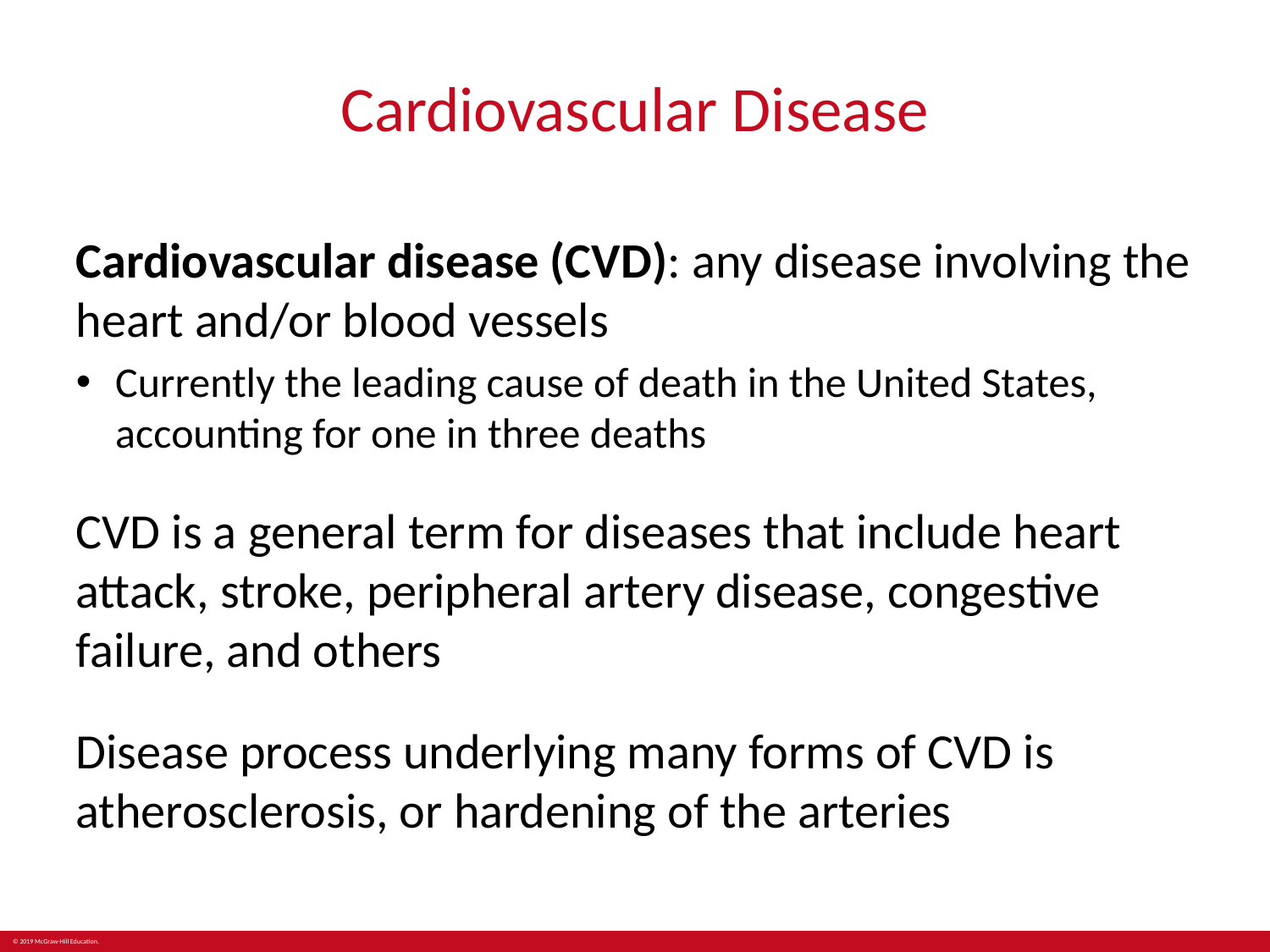

# Cardiovascular Disease
Cardiovascular disease (CVD): any disease involving the heart and/or blood vessels
Currently the leading cause of death in the United States, accounting for one in three deaths
CVD is a general term for diseases that include heart attack, stroke, peripheral artery disease, congestive failure, and others
Disease process underlying many forms of CVD is atherosclerosis, or hardening of the arteries